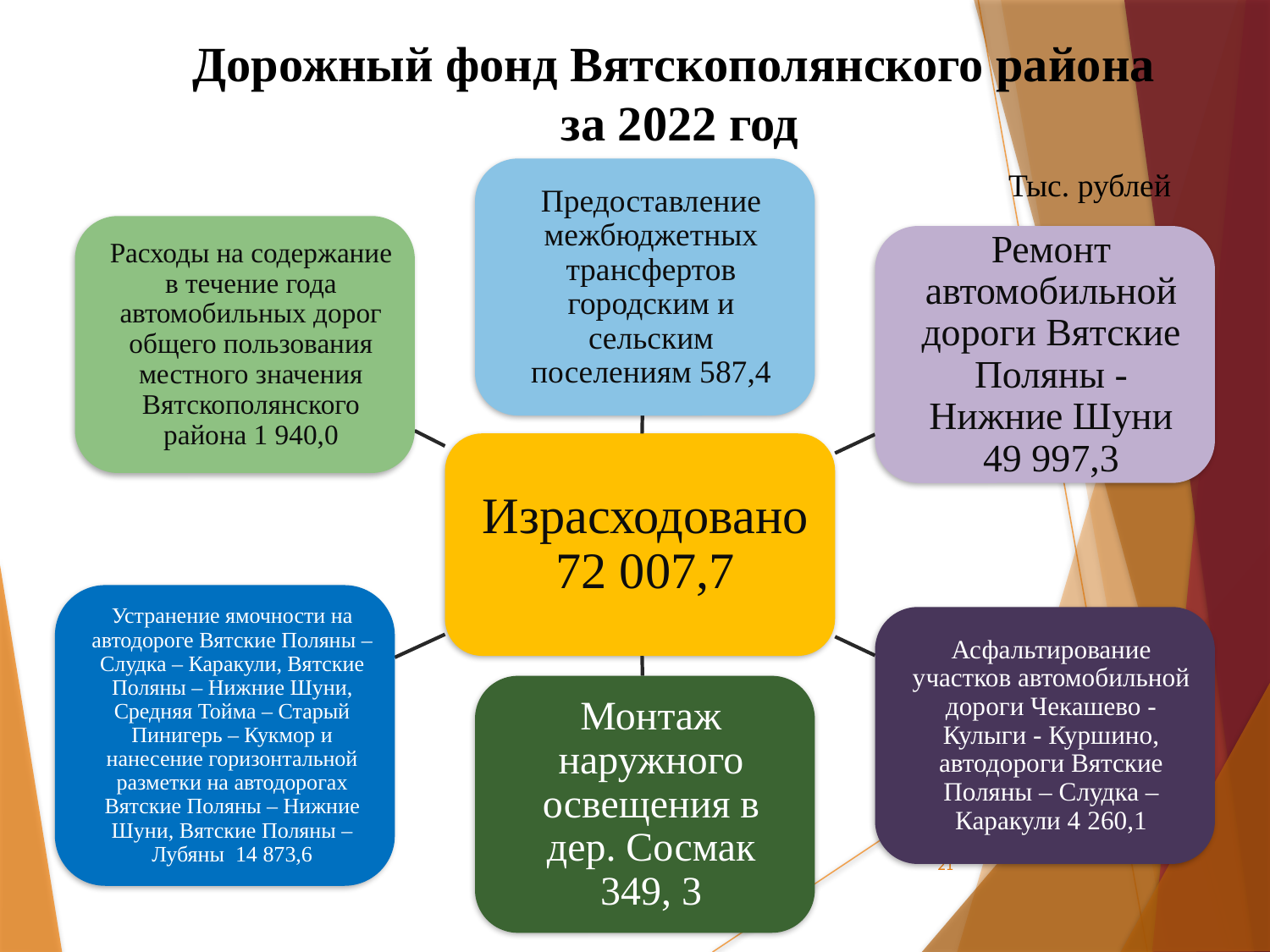

Дорожный фонд Вятскополянского района
за 2022 год
Тыс. рублей
Израсходовано 72 007,7
Предоставление межбюджетных трансфертов городским и сельским поселениям 587,4
Ремонт автомобильной дороги Вятские Поляны - Нижние Шуни 49 997,3
Асфальтирование участков автомобильной дороги Чекашево - Кулыги - Куршино, автодороги Вятские Поляны – Слудка – Каракули 4 260,1
Монтаж наружного освещения в дер. Сосмак 349, 3
Устранение ямочности на автодороге Вятские Поляны – Слудка – Каракули, Вятские Поляны – Нижние Шуни, Средняя Тойма – Старый Пинигерь – Кукмор и нанесение горизонтальной разметки на автодорогах Вятские Поляны – Нижние Шуни, Вятские Поляны – Лубяны  14 873,6
Расходы на содержание в течение года автомобильных дорог общего пользования местного значения Вятскополянского района 1 940,0
21